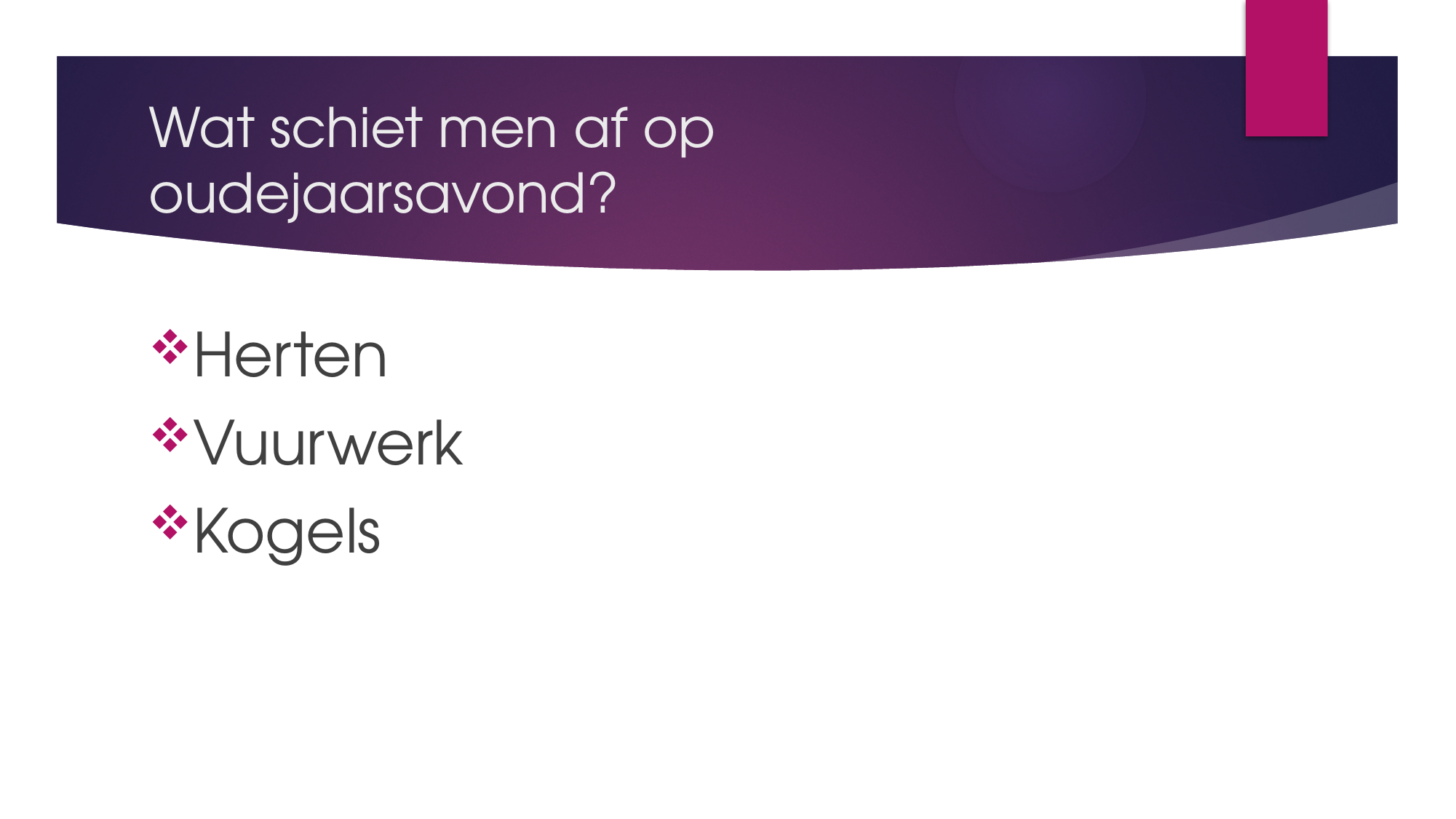

# Wat schiet men af op oudejaarsavond?
Herten
Vuurwerk
Kogels